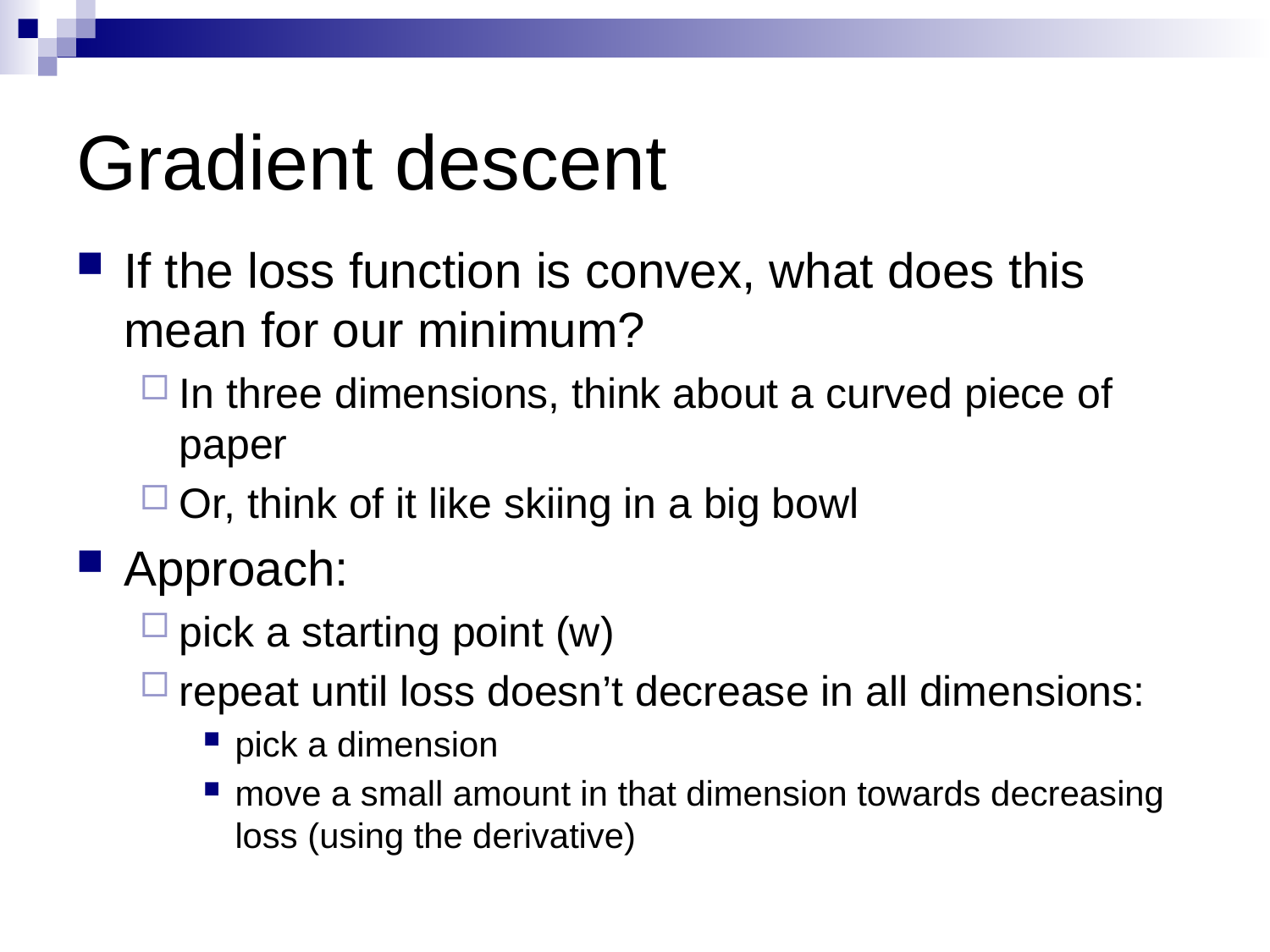

# Gradient descent
If the loss function is convex, what does this mean for our minimum?
In three dimensions, think about a curved piece of paper
Or, think of it like skiing in a big bowl
Approach:
pick a starting point (w)
repeat until loss doesn’t decrease in all dimensions:
pick a dimension
move a small amount in that dimension towards decreasing loss (using the derivative)